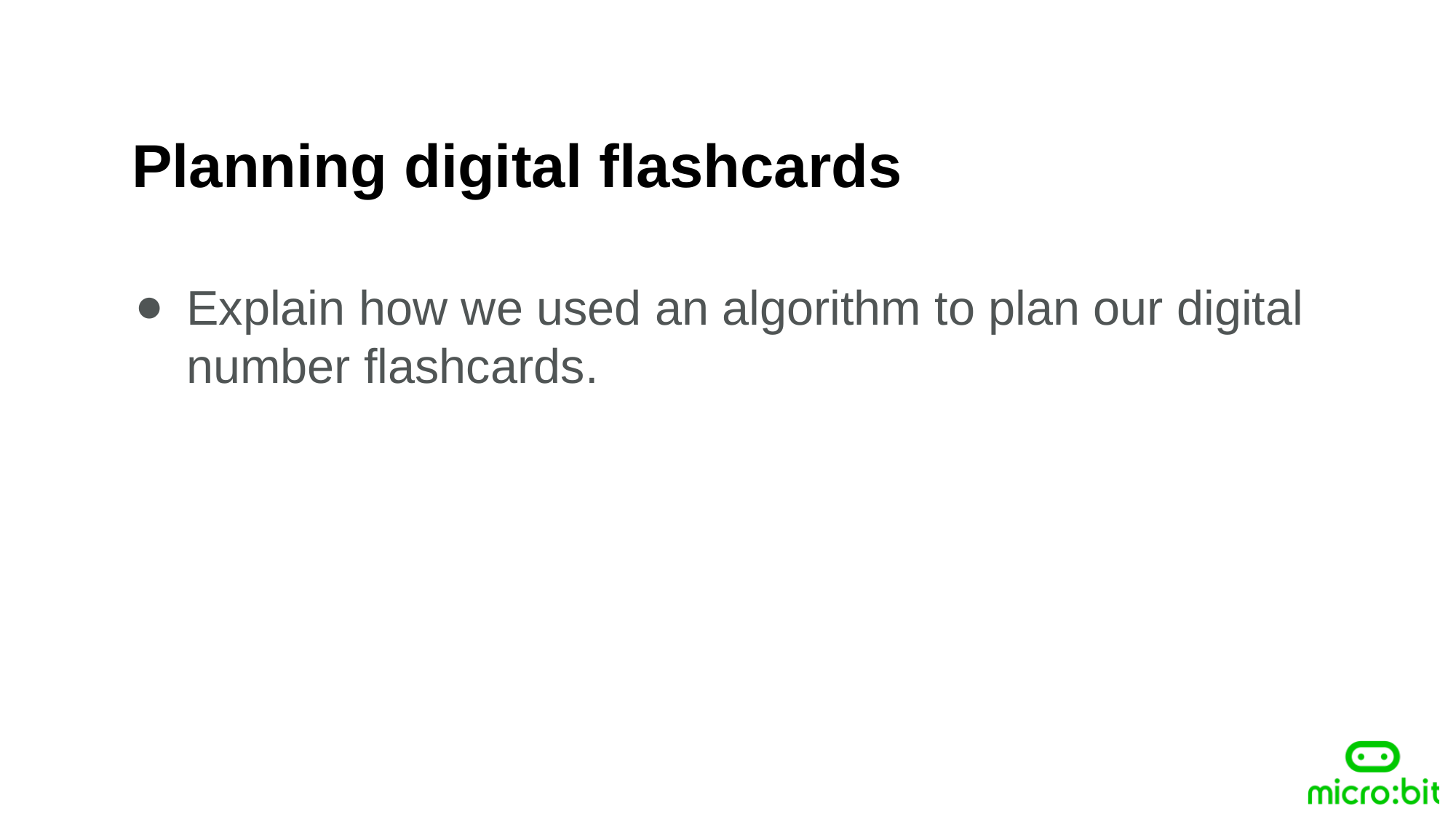

Planning digital flashcards

Explain how we used an algorithm to plan our digital number flashcards.